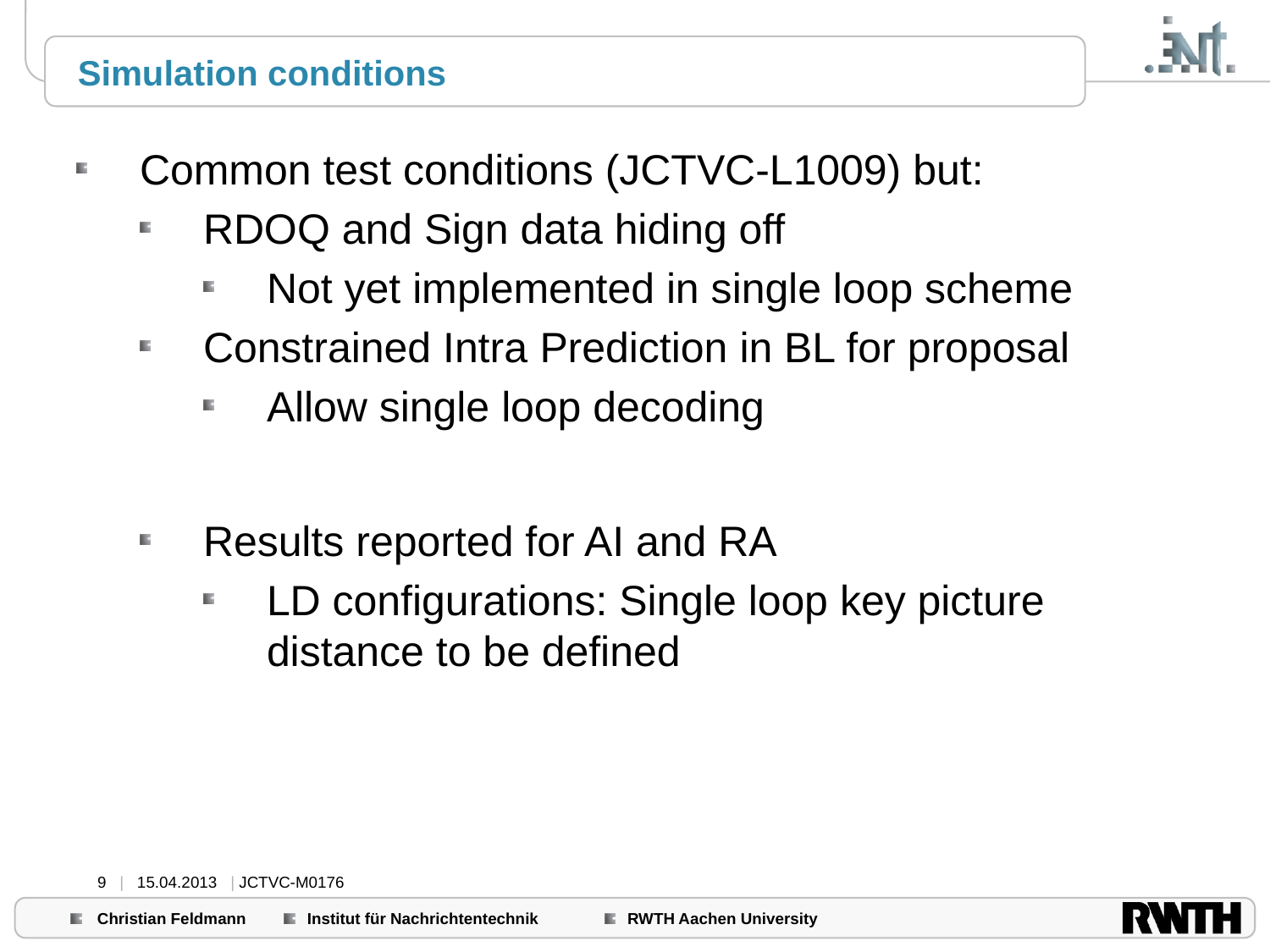

# Simulation conditions
Common test conditions (JCTVC-L1009) but:
RDOQ and Sign data hiding off
Not yet implemented in single loop scheme
Constrained Intra Prediction in BL for proposal
Allow single loop decoding

Results reported for AI and RA
LD configurations: Single loop key picture distance to be defined

9   |   15.04.2013   | JCTVC-M0176